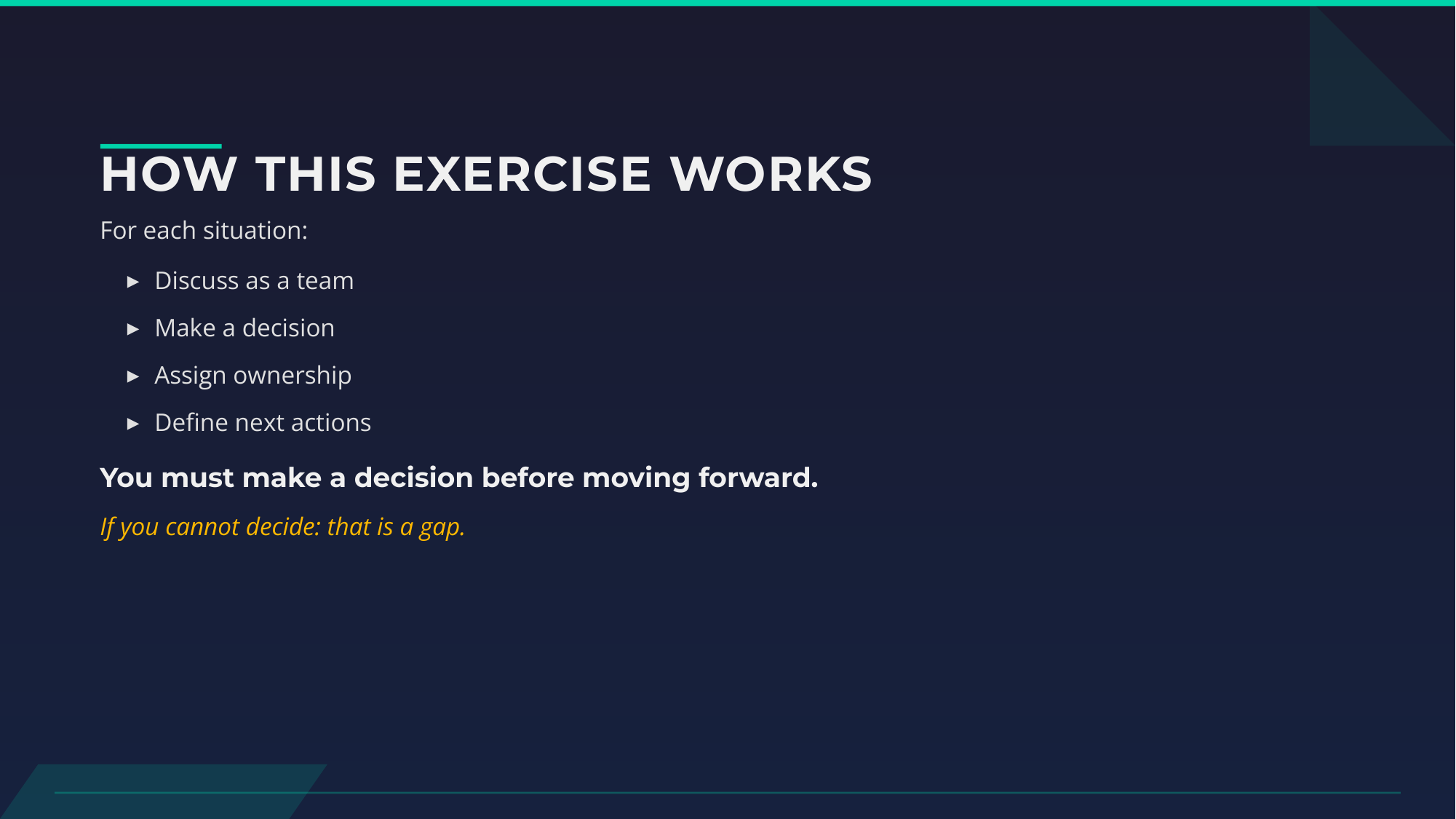

# HOW THIS EXERCISE WORKS

For each situation:
Discuss as a team
Make a decision
Assign ownership
Define next actions
You must make a decision before moving forward.
If you cannot decide: that is a gap.